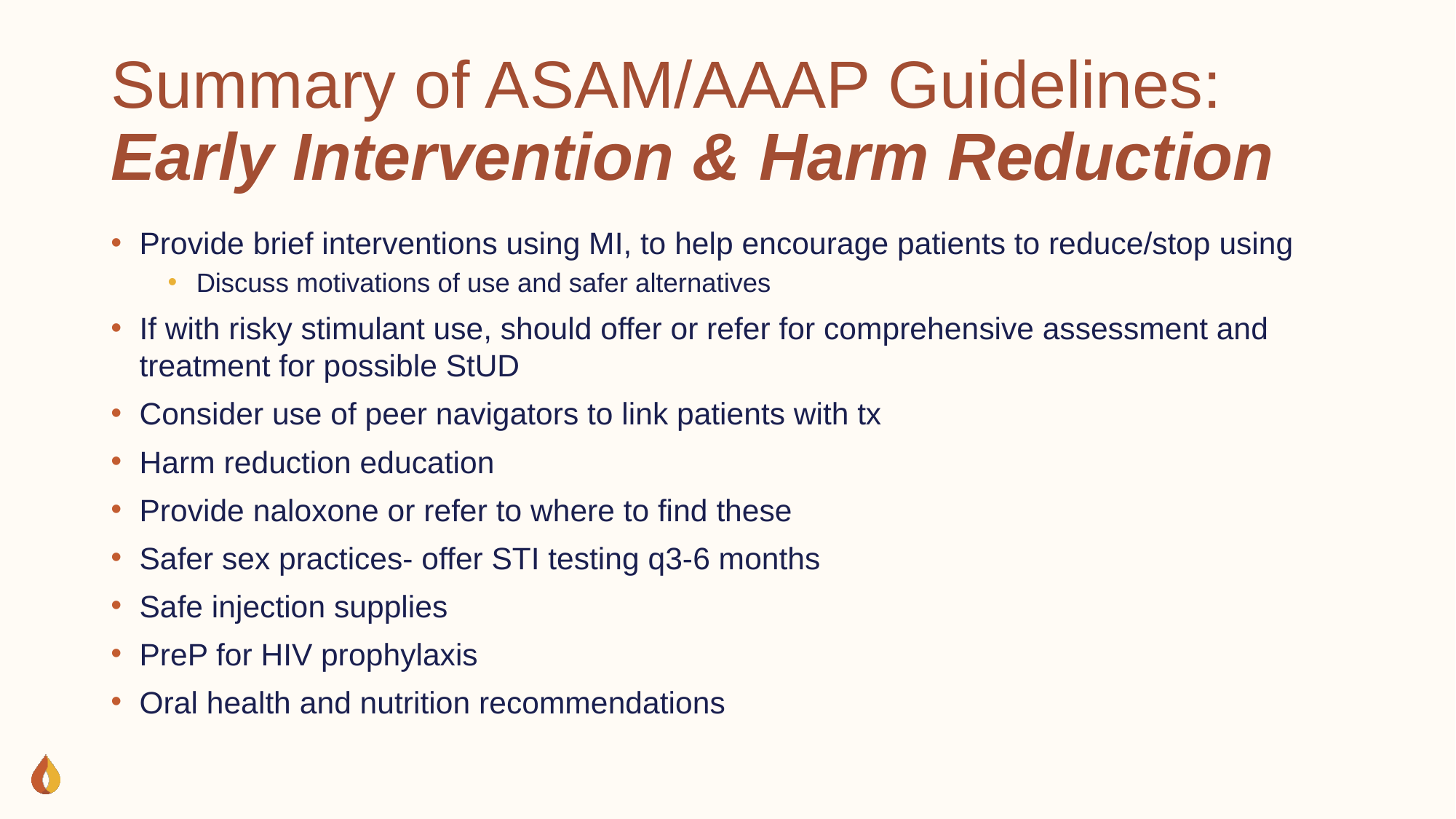

# Summary of ASAM/AAAP Guidelines: Early Intervention & Harm Reduction
Provide brief interventions using MI, to help encourage patients to reduce/stop using
Discuss motivations of use and safer alternatives
If with risky stimulant use, should offer or refer for comprehensive assessment and treatment for possible StUD
Consider use of peer navigators to link patients with tx
Harm reduction education
Provide naloxone or refer to where to find these
Safer sex practices- offer STI testing q3-6 months
Safe injection supplies
PreP for HIV prophylaxis
Oral health and nutrition recommendations